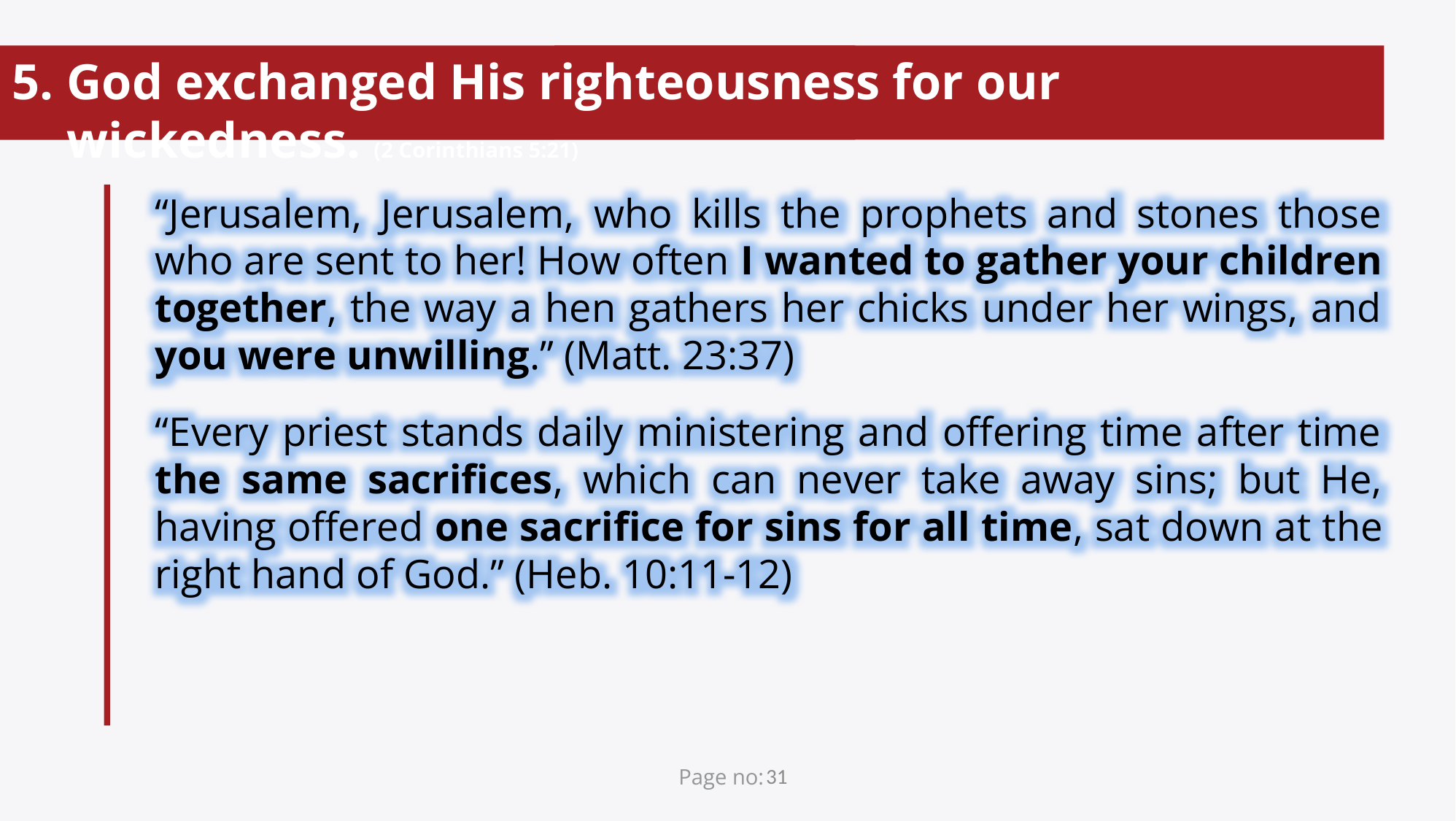

God exchanged His righteousness for our wickedness. (2 Corinthians 5:21)

“Jerusalem, Jerusalem, who kills the prophets and stones those who are sent to her! How often I wanted to gather your children together, the way a hen gathers her chicks under her wings, and you were unwilling.” (Matt. 23:37)
“Every priest stands daily ministering and offering time after time the same sacrifices, which can never take away sins; but He, having offered one sacrifice for sins for all time, sat down at the right hand of God.” (Heb. 10:11-12)